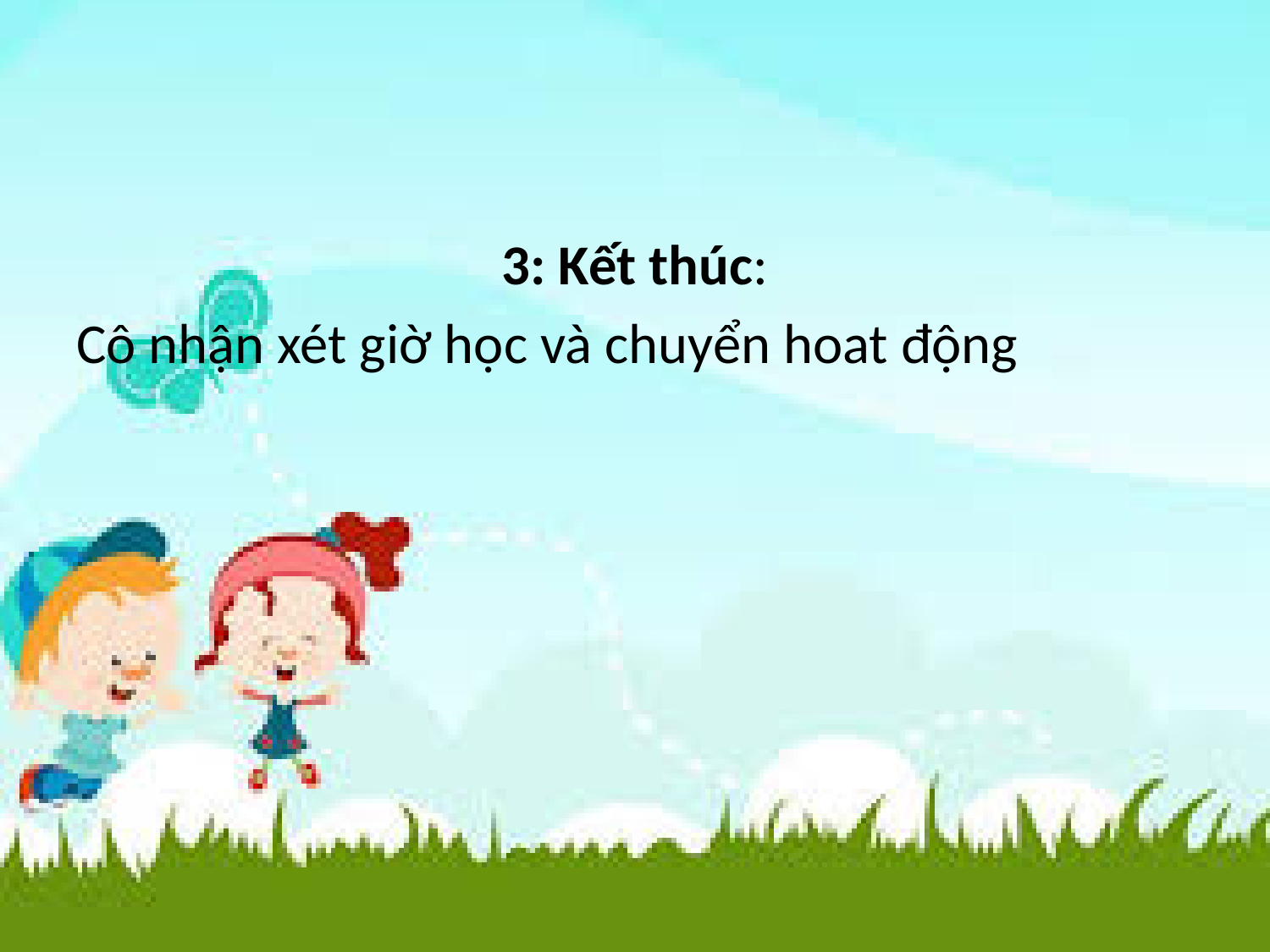

3: Kết thúc:
Cô nhận xét giờ học và chuyển hoat động